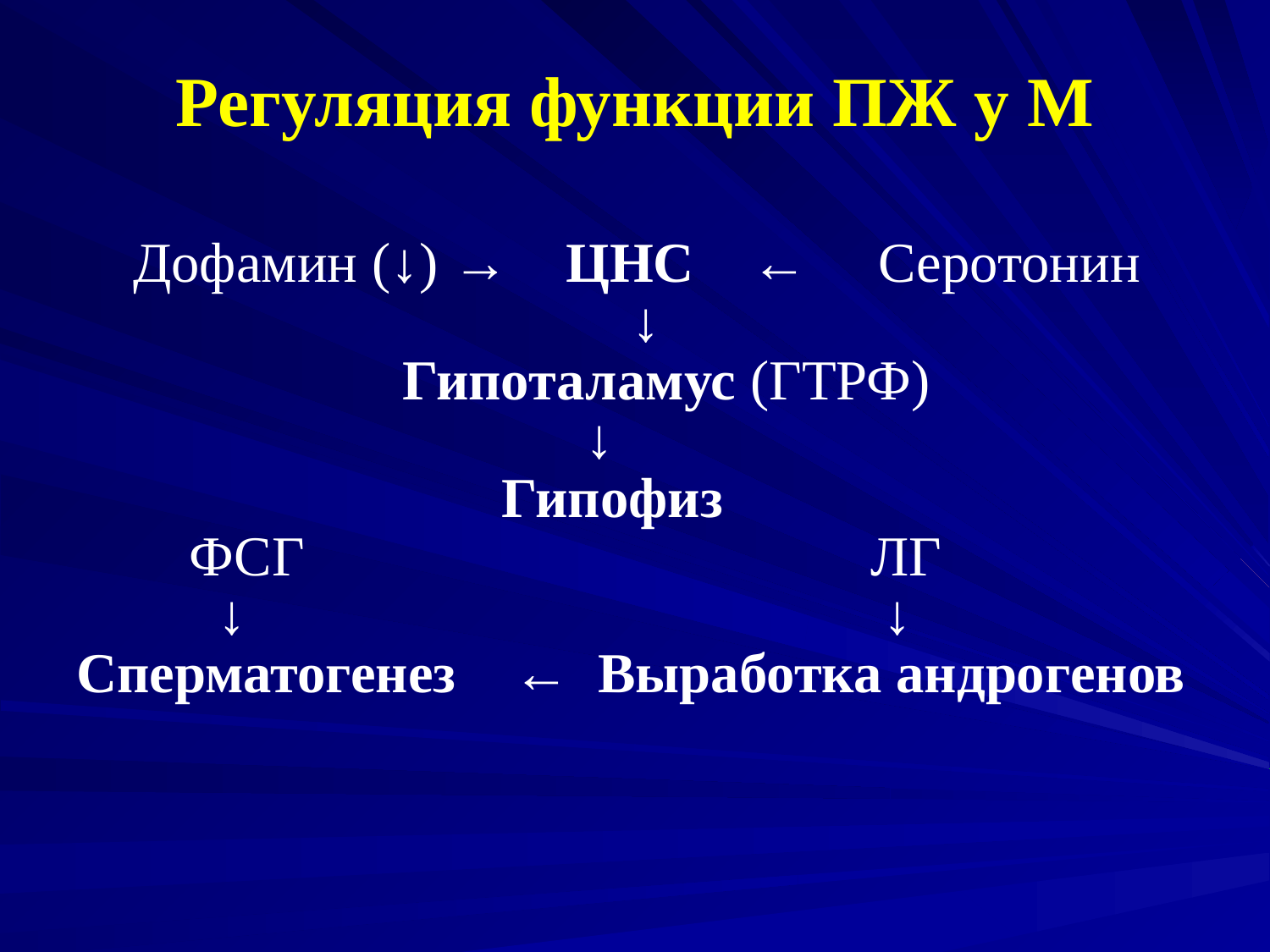

# Регуляция функции ПЖ у М

    Дофамин (↓) →    ЦНС    ←     Серотонин
					↓
                       Гипоталамус (ГТРФ)
                                    ↓
                              Гипофиз
        ФСГ                                        ЛГ
          ↓                                             ↓
Сперматогенез    ←  Выработка андрогенов